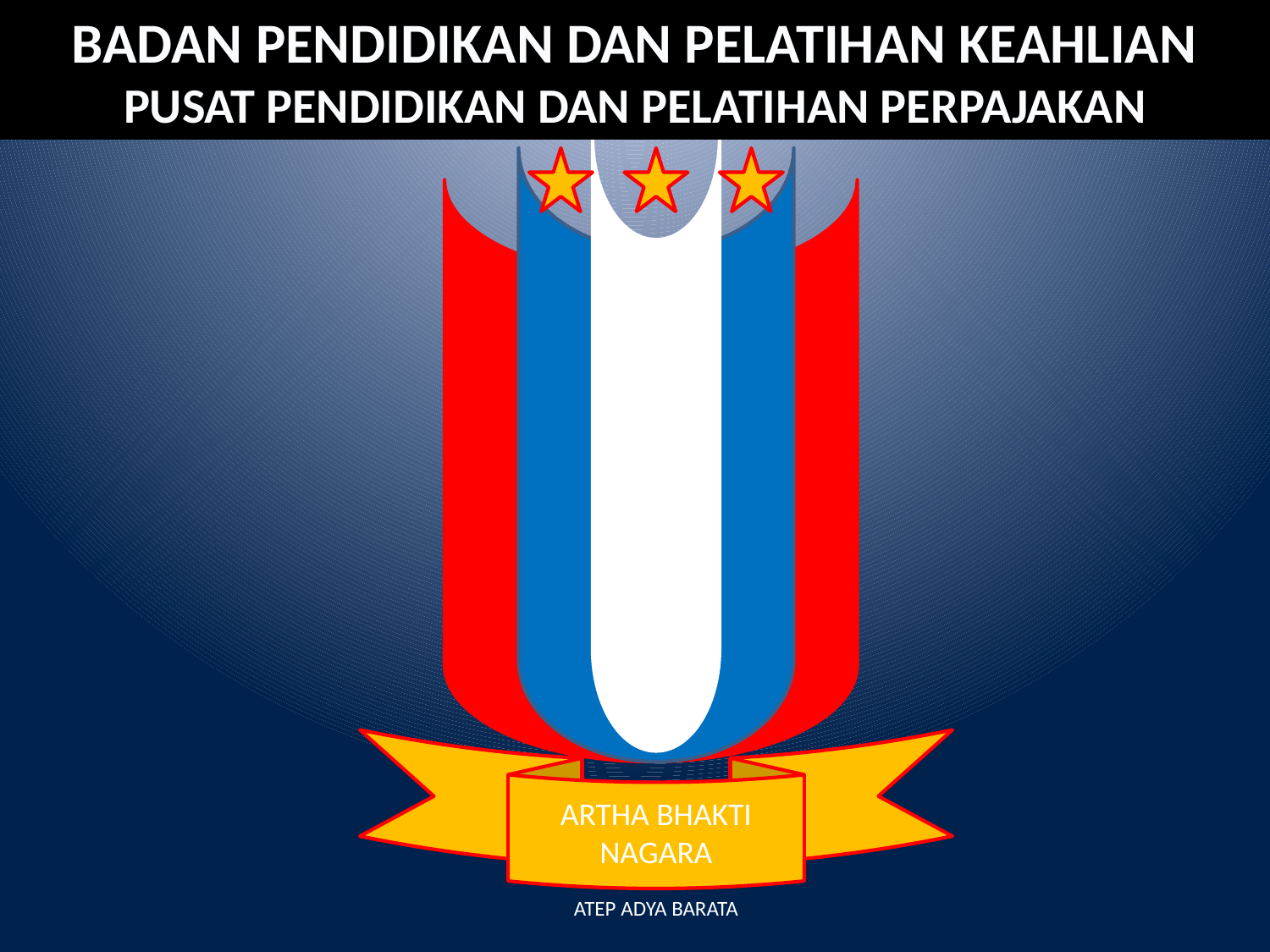

BADAN PENDIDIKAN DAN PELATIHAN KEAHLIAN
PUSAT PENDIDIKAN DAN PELATIHAN PERPAJAKAN

ARTHA BHAKTI NAGARA
ATEP ADYA BARATA